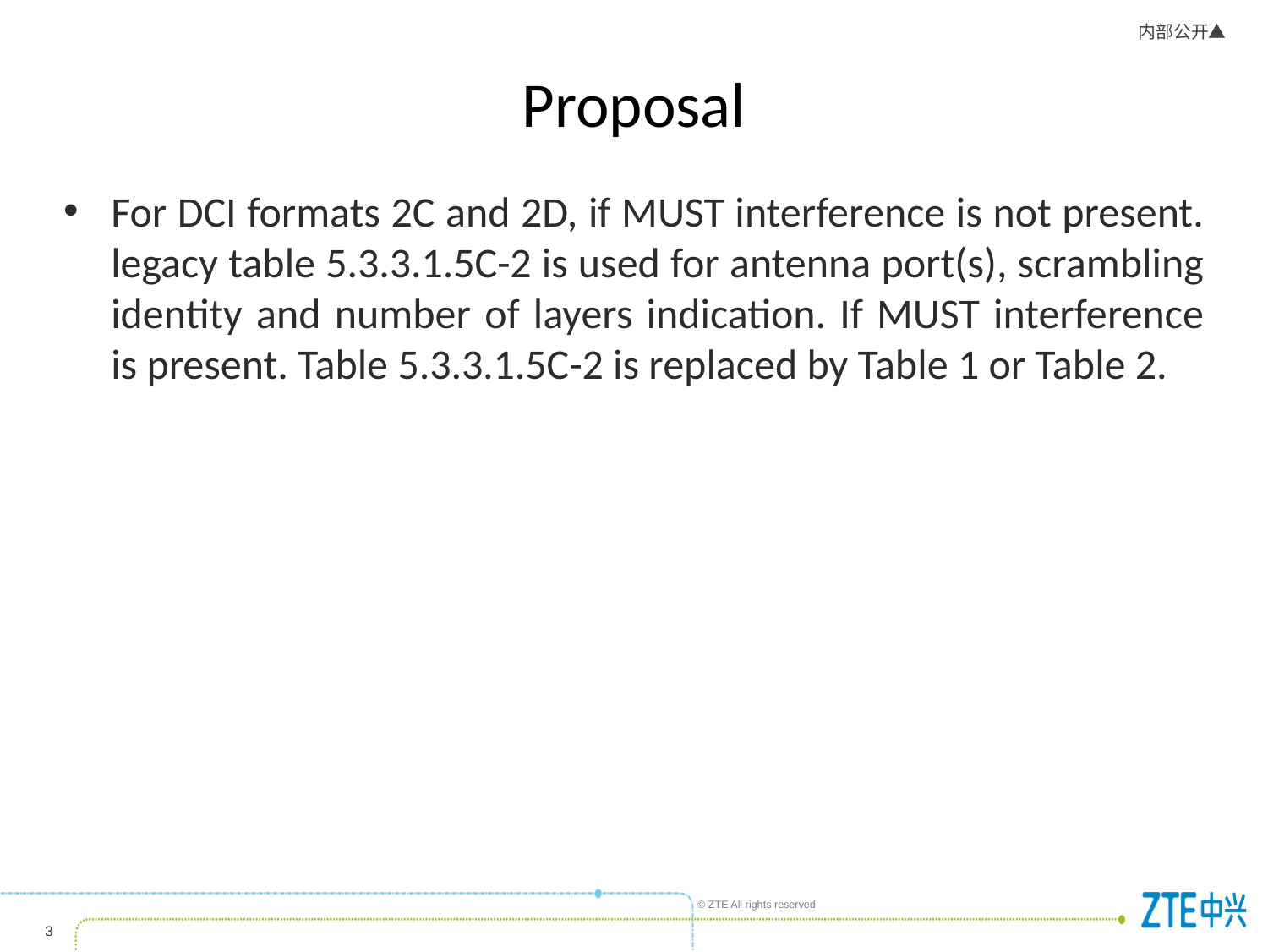

# Proposal
For DCI formats 2C and 2D, if MUST interference is not present. legacy table 5.3.3.1.5C-2 is used for antenna port(s), scrambling identity and number of layers indication. If MUST interference is present. Table 5.3.3.1.5C-2 is replaced by Table 1 or Table 2.